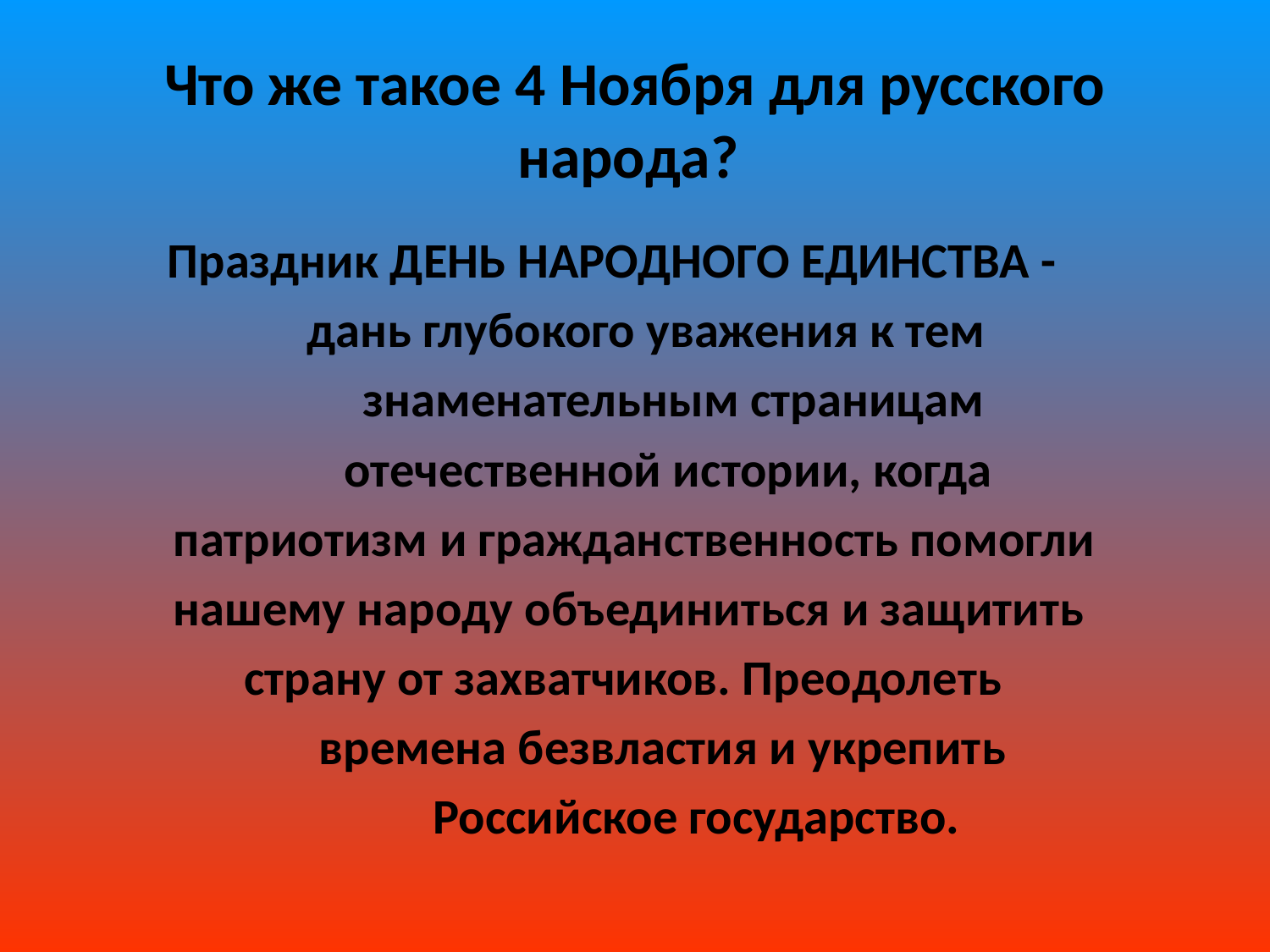

# Что же такое 4 Ноября для русского народа?
Праздник ДЕНЬ НАРОДНОГО ЕДИНСТВА -
        дань глубокого уважения к тем
         знаменательным страницам
        отечественной истории, когда
патриотизм и гражданственность помогли
нашему народу объединиться и защитить
страну от захватчиков. Преодолеть
       времена безвластия и укрепить
            Российское государство.